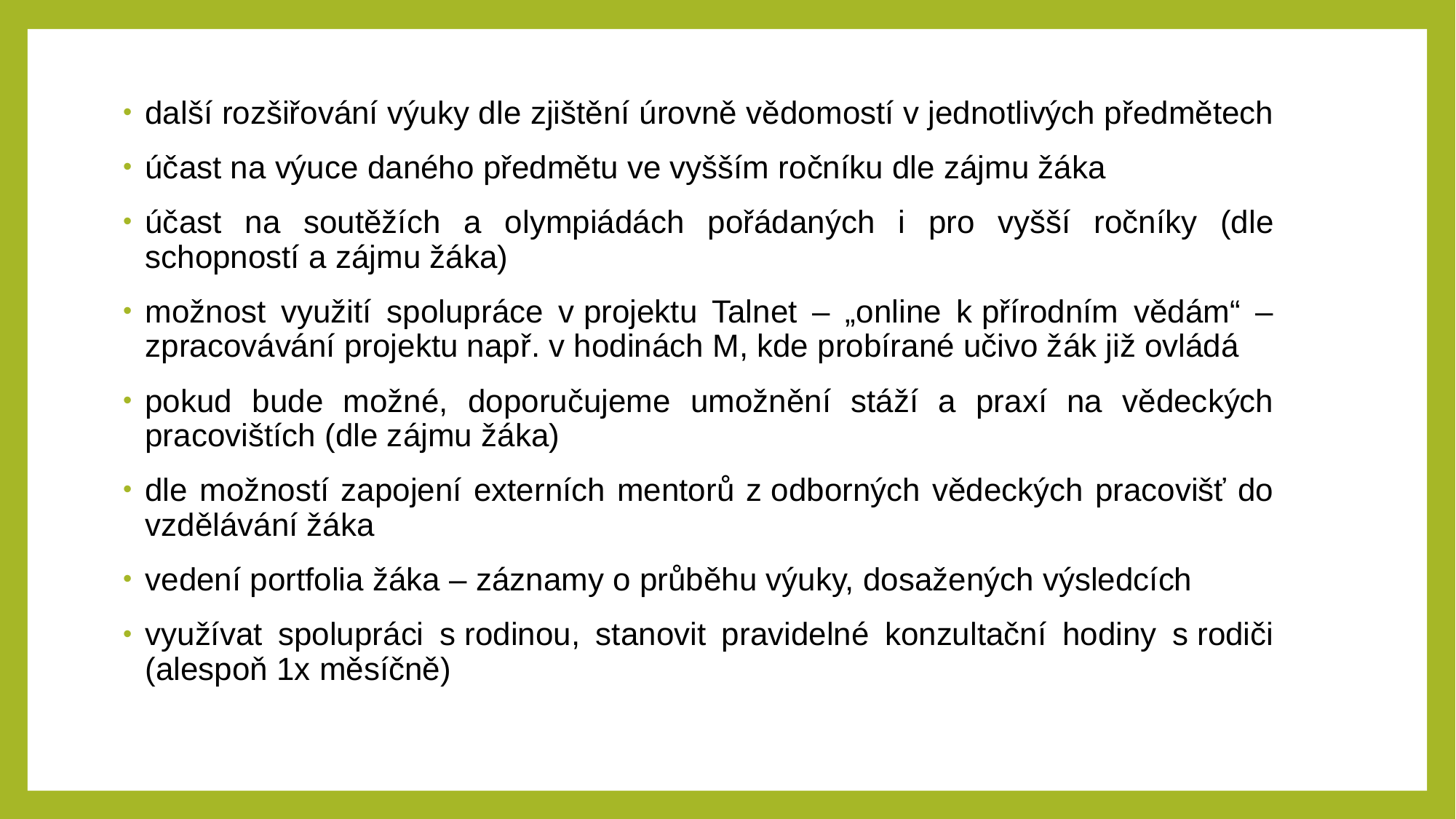

#
další rozšiřování výuky dle zjištění úrovně vědomostí v jednotlivých předmětech
účast na výuce daného předmětu ve vyšším ročníku dle zájmu žáka
účast na soutěžích a olympiádách pořádaných i pro vyšší ročníky (dle schopností a zájmu žáka)
možnost využití spolupráce v projektu Talnet – „online k přírodním vědám“ – zpracovávání projektu např. v hodinách M, kde probírané učivo žák již ovládá
pokud bude možné, doporučujeme umožnění stáží a praxí na vědeckých pracovištích (dle zájmu žáka)
dle možností zapojení externích mentorů z odborných vědeckých pracovišť do vzdělávání žáka
vedení portfolia žáka – záznamy o průběhu výuky, dosažených výsledcích
využívat spolupráci s rodinou, stanovit pravidelné konzultační hodiny s rodiči (alespoň 1x měsíčně)